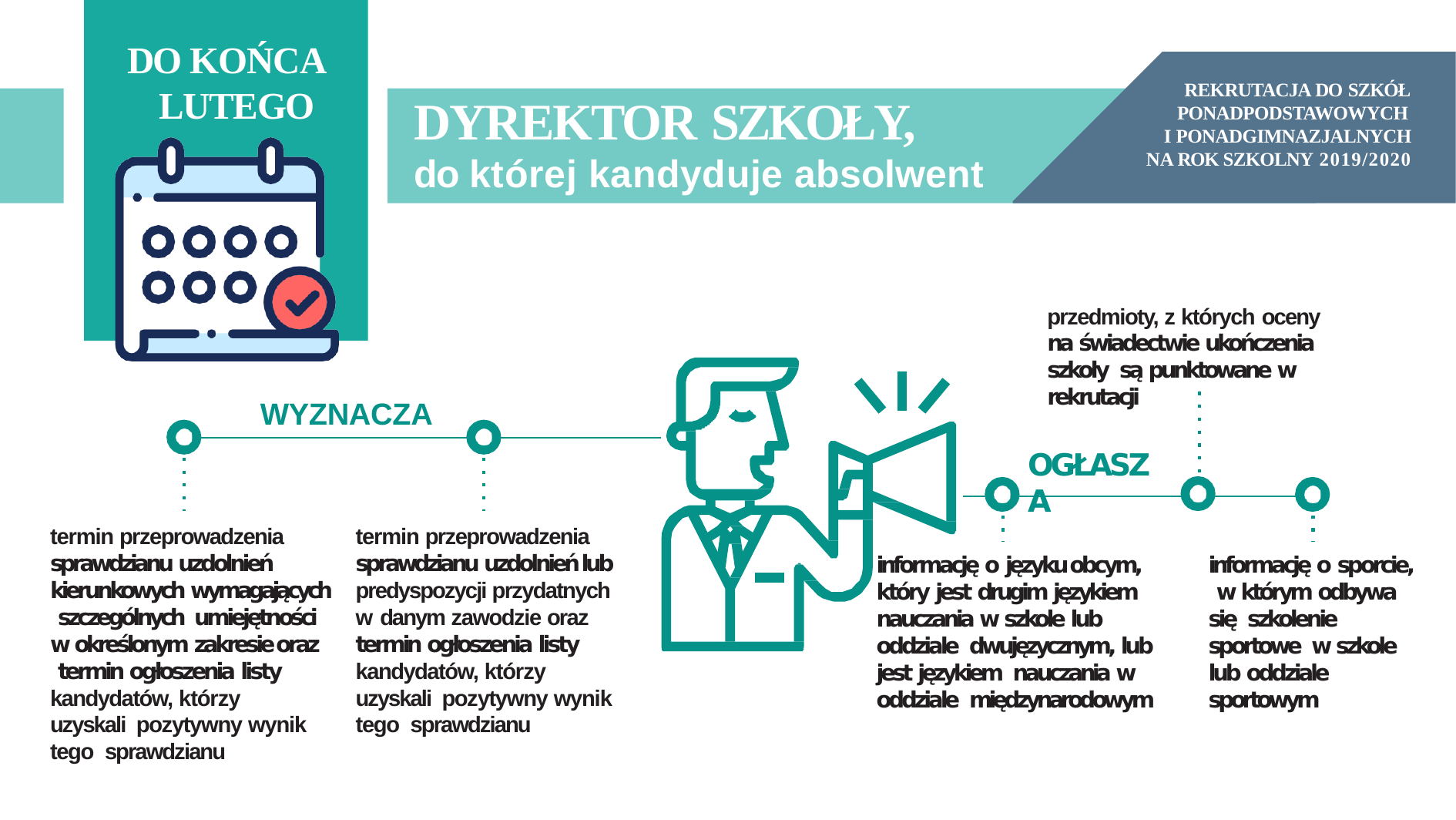

DO KOŃCA  LUTEGO

REKRUTACJA DO SZKÓŁ
DYREKTOR SZKOŁY,
do której kandyduje absolwent

PONADPODSTAWOWYCH
I PONADGIMNAZJALNYCH

NA ROK SZKOLNY 2019/2020
przedmioty, z których oceny
na świadectwie ukończenia szkoły  są punktowane w rekrutacji

WYZNACZA

OGŁASZA

termin przeprowadzenia  sprawdzianu uzdolnień  kierunkowych wymagających  szczególnych umiejętności
w określonym zakresie oraz  termin ogłoszenia listy  kandydatów, którzy uzyskali  pozytywny wynik tego  sprawdzianu
termin przeprowadzenia  sprawdzianu uzdolnień lub  predyspozycji przydatnych  w danym zawodzie oraz  termin ogłoszenia listy  kandydatów, którzy uzyskali  pozytywny wynik tego  sprawdzianu

informację o języku obcym,  który jest drugim językiem  nauczania w szkole lub oddziale  dwujęzycznym, lub jest językiem  nauczania w oddziale  międzynarodowym
informację o sporcie,  w którym odbywa się  szkolenie sportowe  w szkole lub oddziale  sportowym